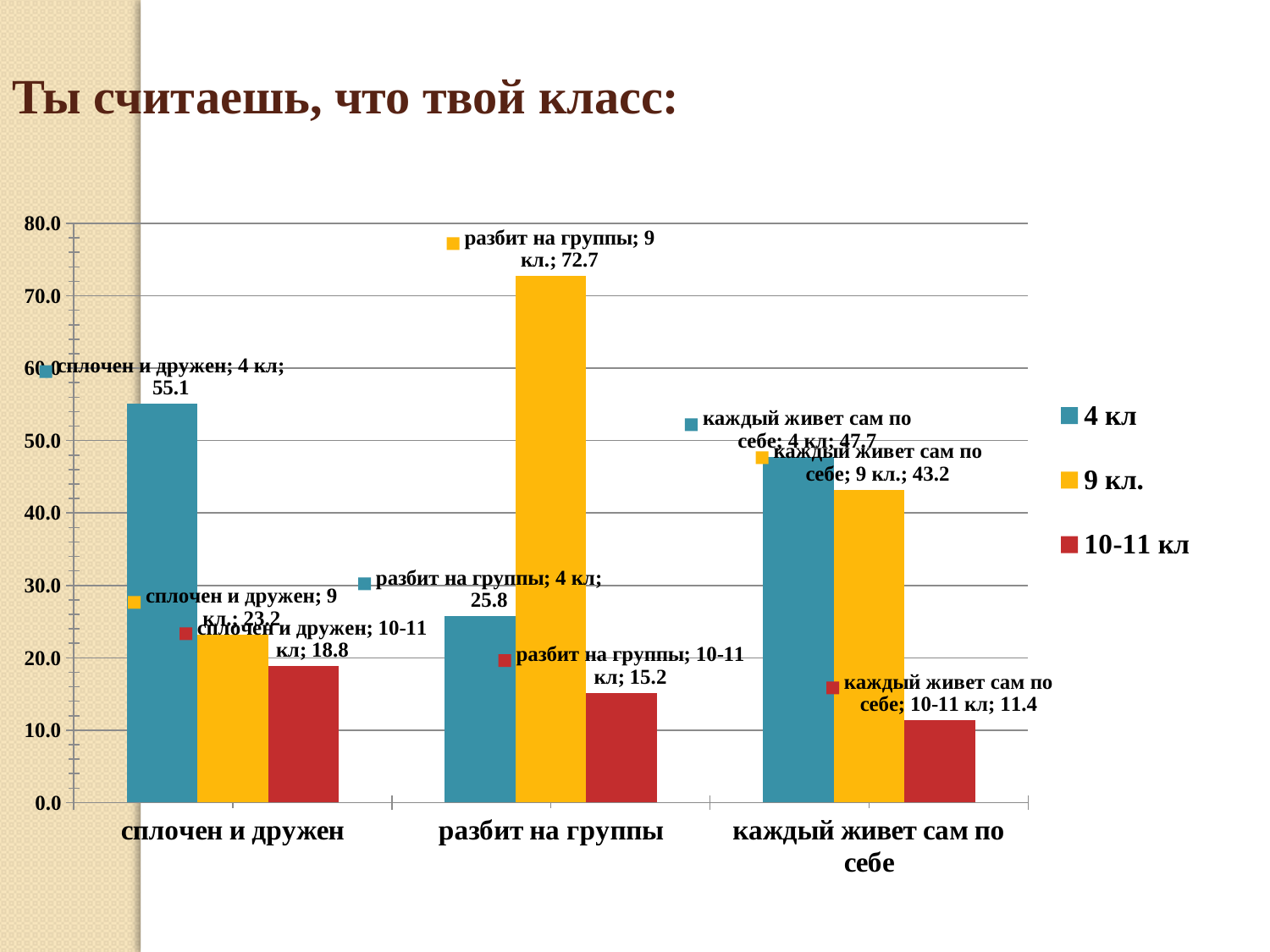

Ты считаешь, что твой класс:

### Chart

| Category | 4 кл | 9 кл. | 10-11 кл |
|---|---|---|---|
| сплочен и дружен | 55.07246376811595 | 23.18840579710145 | 18.840579710144926 |
| разбит на группы | 25.757575757575758 | 72.72727272727273 | 15.151515151515149 |
| каждый живет сам по себе | 47.72727272727275 | 43.18181818181816 | 11.363636363636372 |